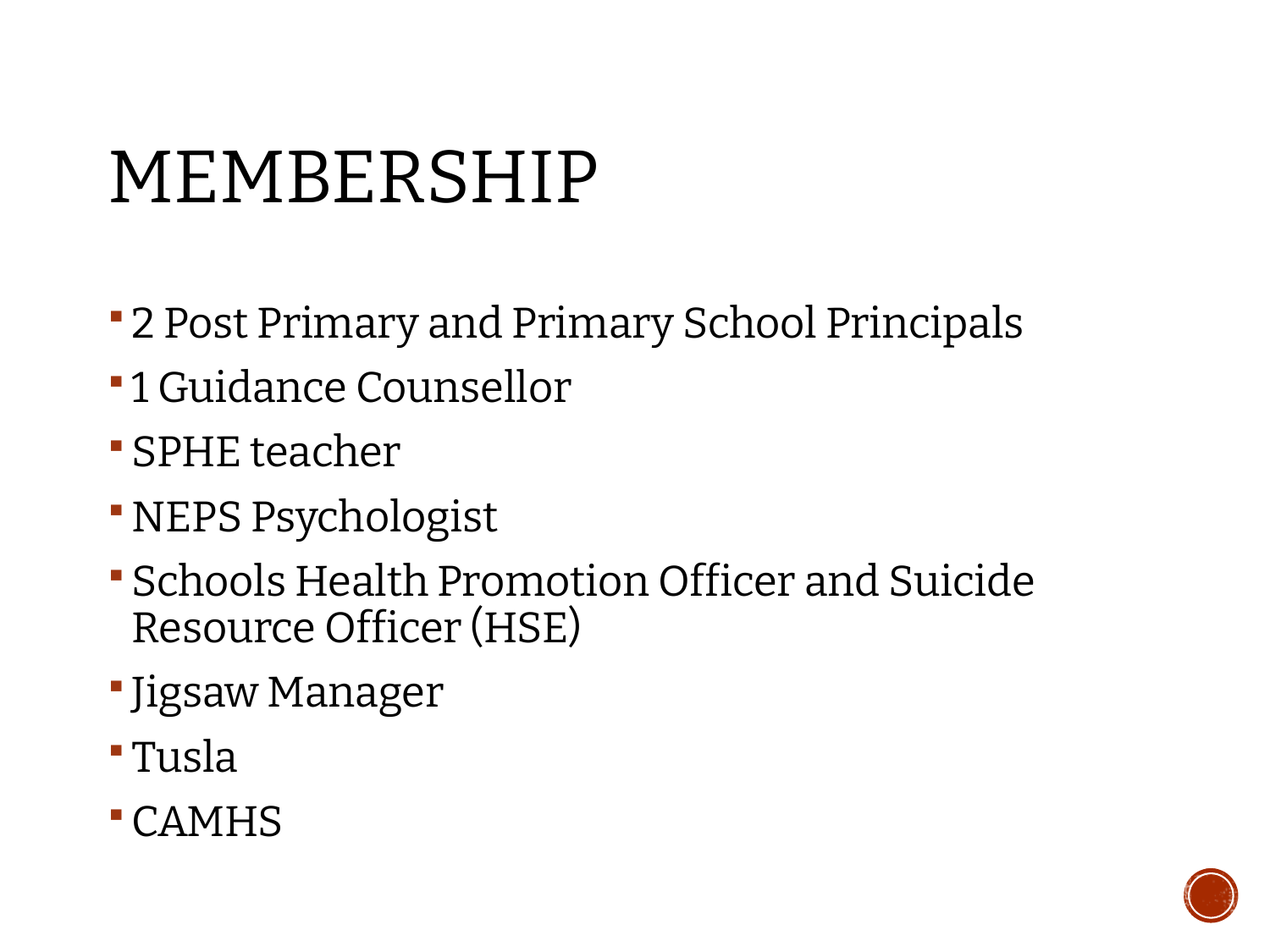

# Membership
2 Post Primary and Primary School Principals
1 Guidance Counsellor
SPHE teacher
NEPS Psychologist
Schools Health Promotion Officer and Suicide Resource Officer (HSE)
Jigsaw Manager
Tusla
CAMHS